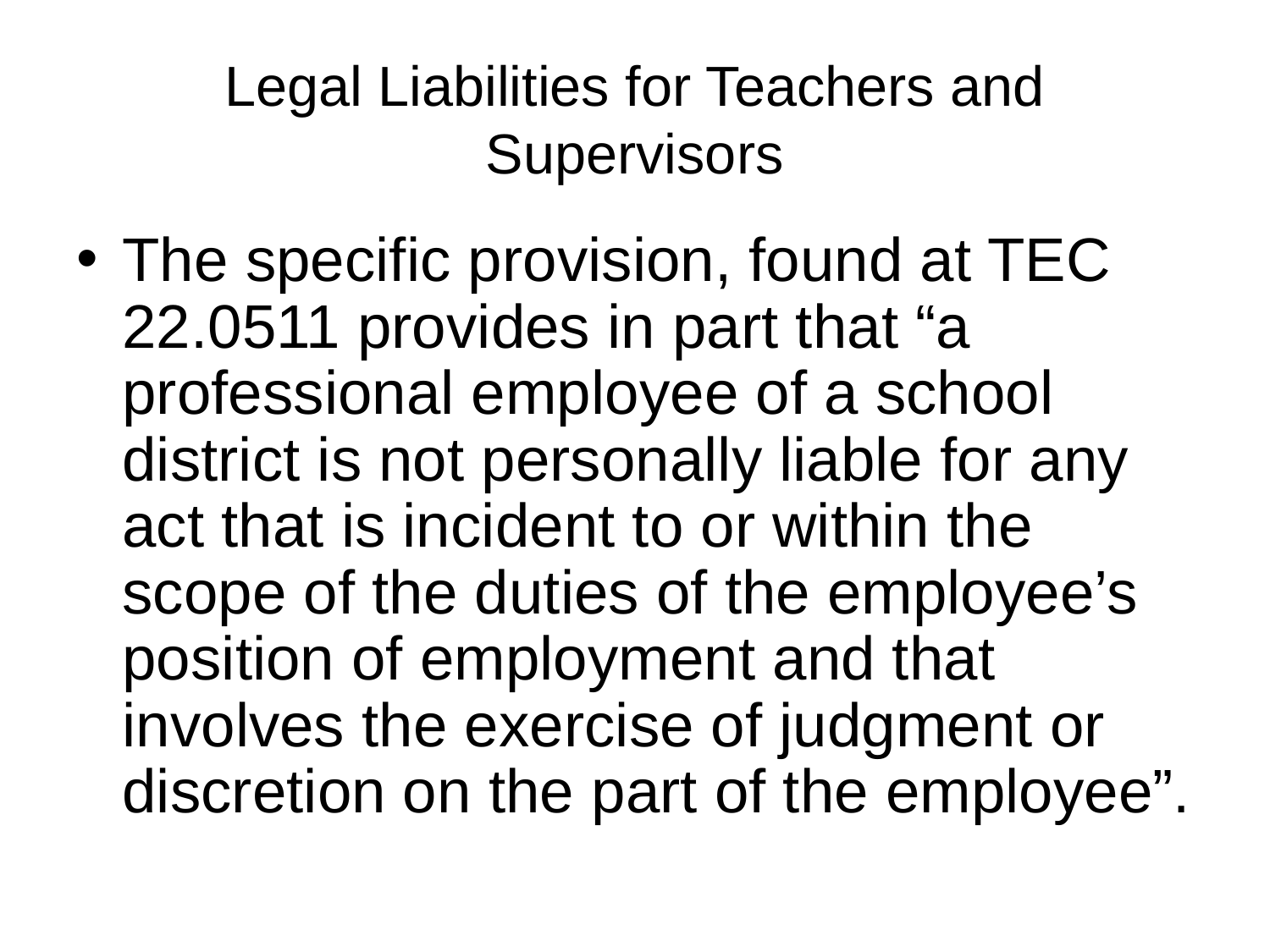

# Legal Liabilities for Teachers and Supervisors
The specific provision, found at TEC 22.0511 provides in part that “a professional employee of a school district is not personally liable for any act that is incident to or within the scope of the duties of the employee’s position of employment and that involves the exercise of judgment or discretion on the part of the employee”.